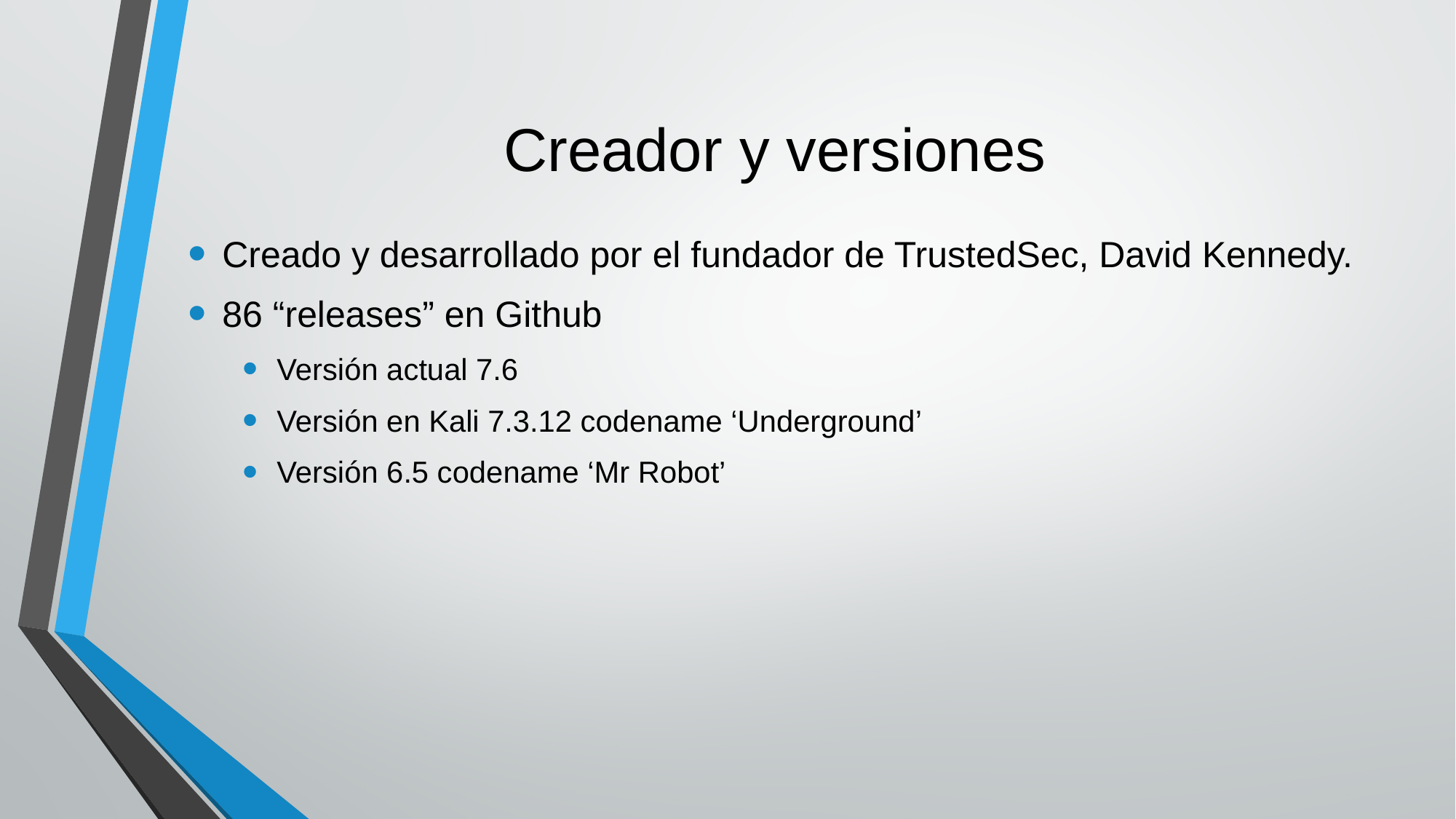

# Creador y versiones
Creado y desarrollado por el fundador de TrustedSec, David Kennedy.
86 “releases” en Github
Versión actual 7.6
Versión en Kali 7.3.12 codename ‘Underground’
Versión 6.5 codename ‘Mr Robot’